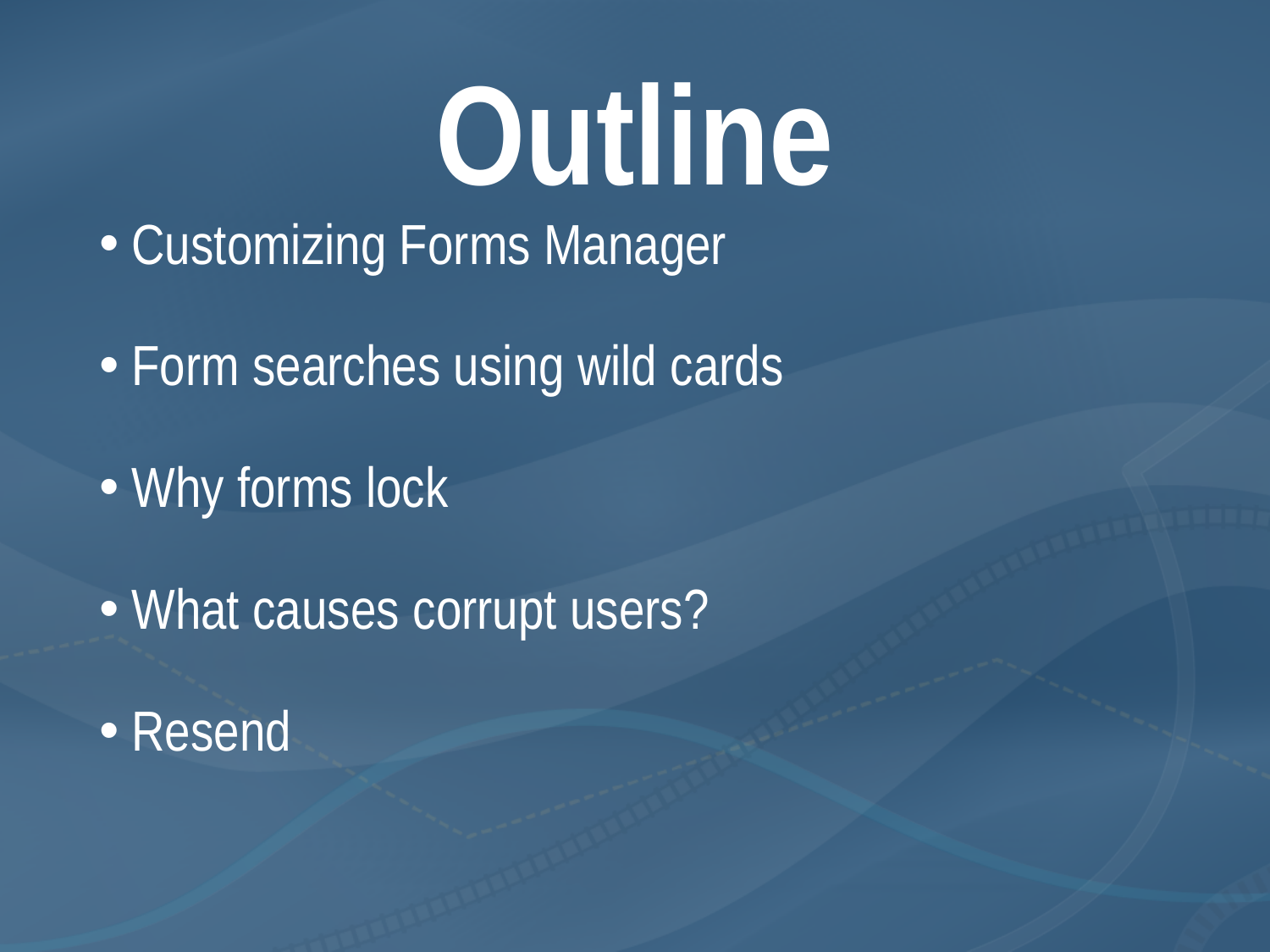

# Outline
Customizing Forms Manager

Form searches using wild cards

Why forms lock

What causes corrupt users?

Resend